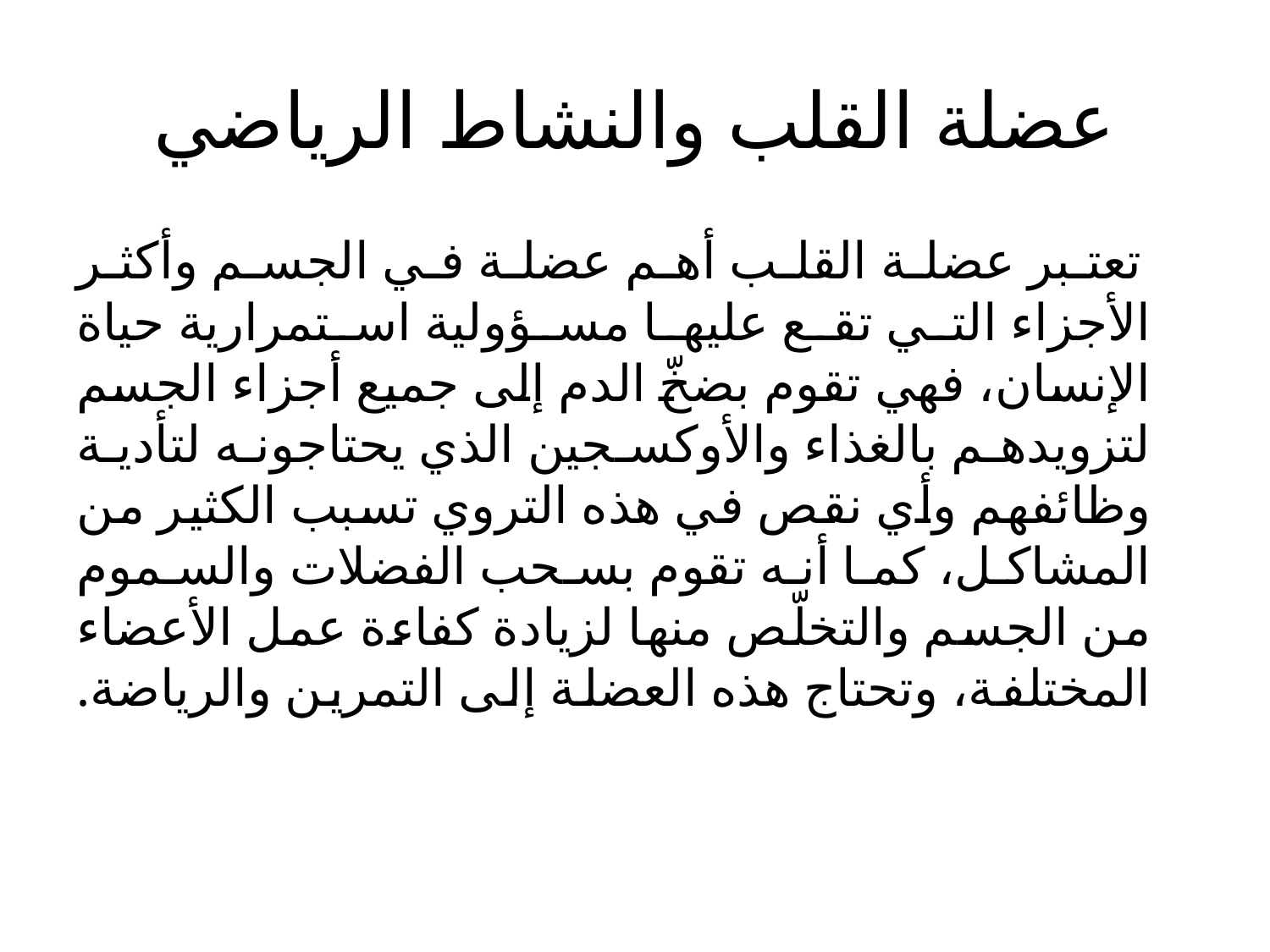

# عضلة القلب والنشاط الرياضي
    تعتبر عضلة القلب أهم عضلة في الجسم وأكثر الأجزاء التي تقع عليها مسؤولية استمرارية حياة الإنسان، فهي تقوم بضخّ الدم إلى جميع أجزاء الجسم لتزويدهم بالغذاء والأوكسجين الذي يحتاجونه لتأدية وظائفهم وأي نقص في هذه التروي تسبب الكثير من المشاكل، كما أنه تقوم بسحب الفضلات والسموم من الجسم والتخلّص منها لزيادة كفاءة عمل الأعضاء المختلفة، وتحتاج هذه العضلة إلى التمرين والرياضة.